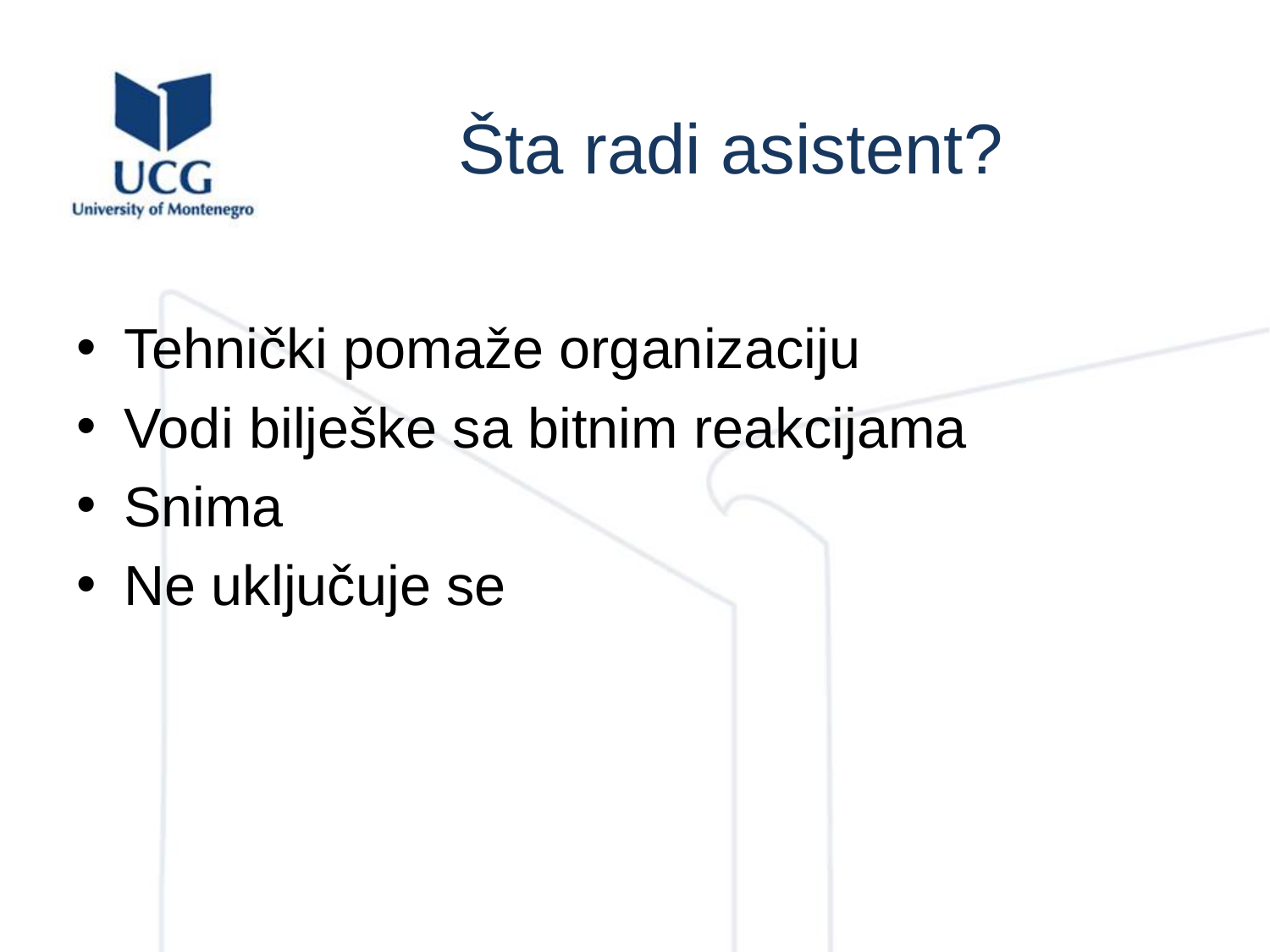

# Šta radi asistent?
Tehnički pomaže organizaciju
Vodi bilješke sa bitnim reakcijama
Snima
Ne uključuje se